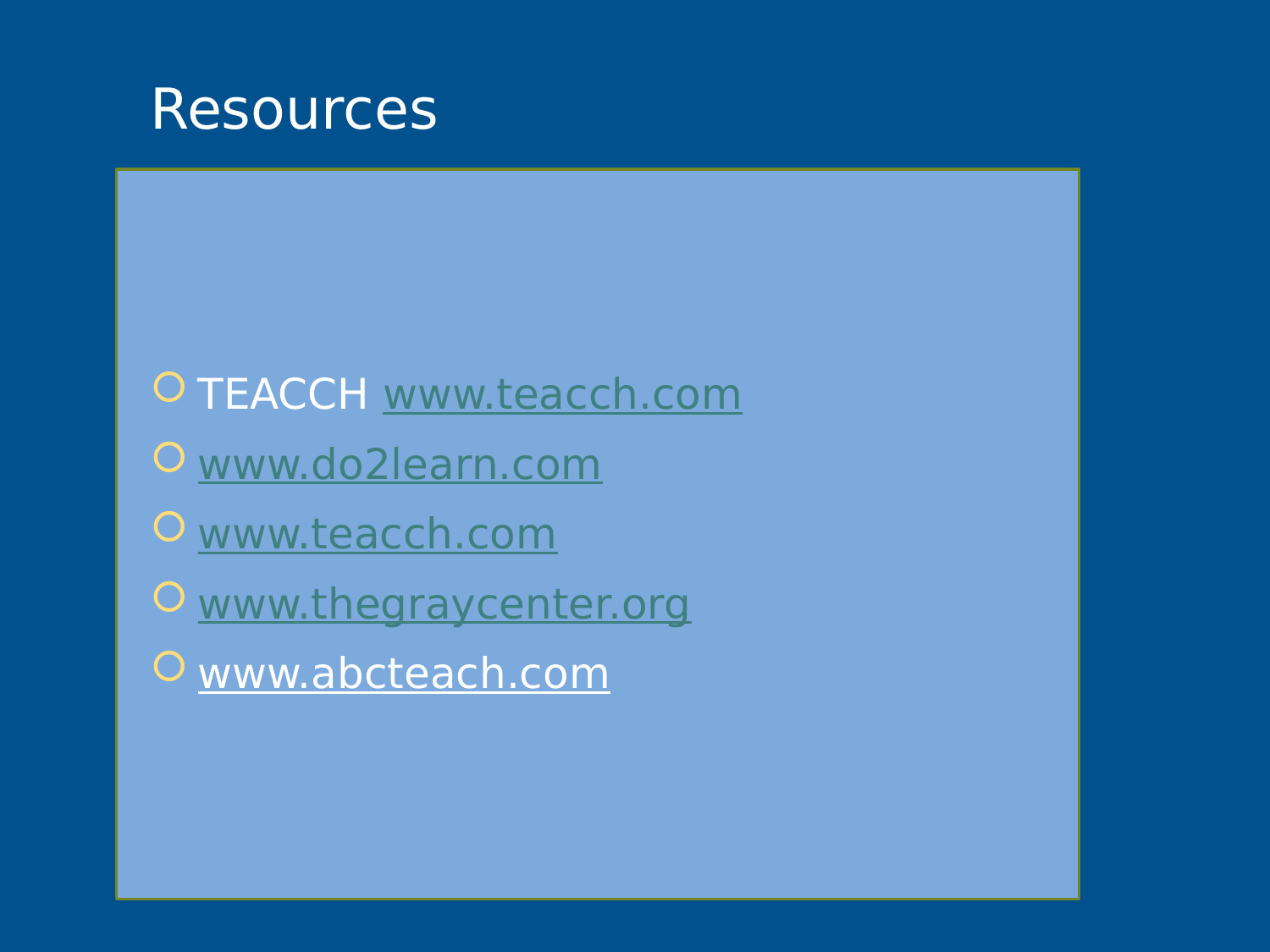

# Resources

TEACCH www.teacch.com
www.do2learn.com
www.teacch.com
www.thegraycenter.org
www.abcteach.com